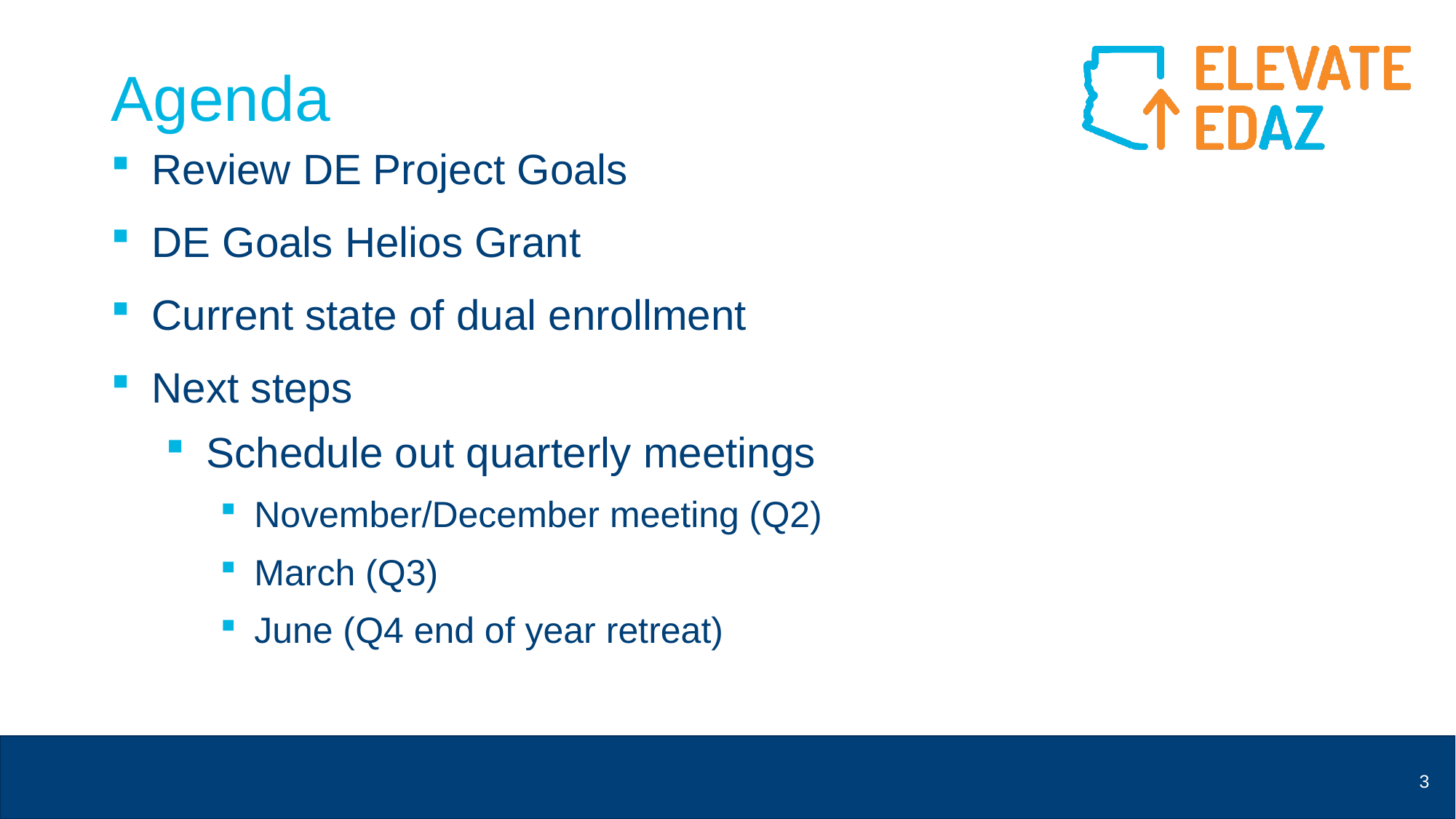

# Agenda
Review DE Project Goals
DE Goals Helios Grant
Current state of dual enrollment
Next steps
Schedule out quarterly meetings
November/December meeting (Q2)
March (Q3)
June (Q4 end of year retreat)

3